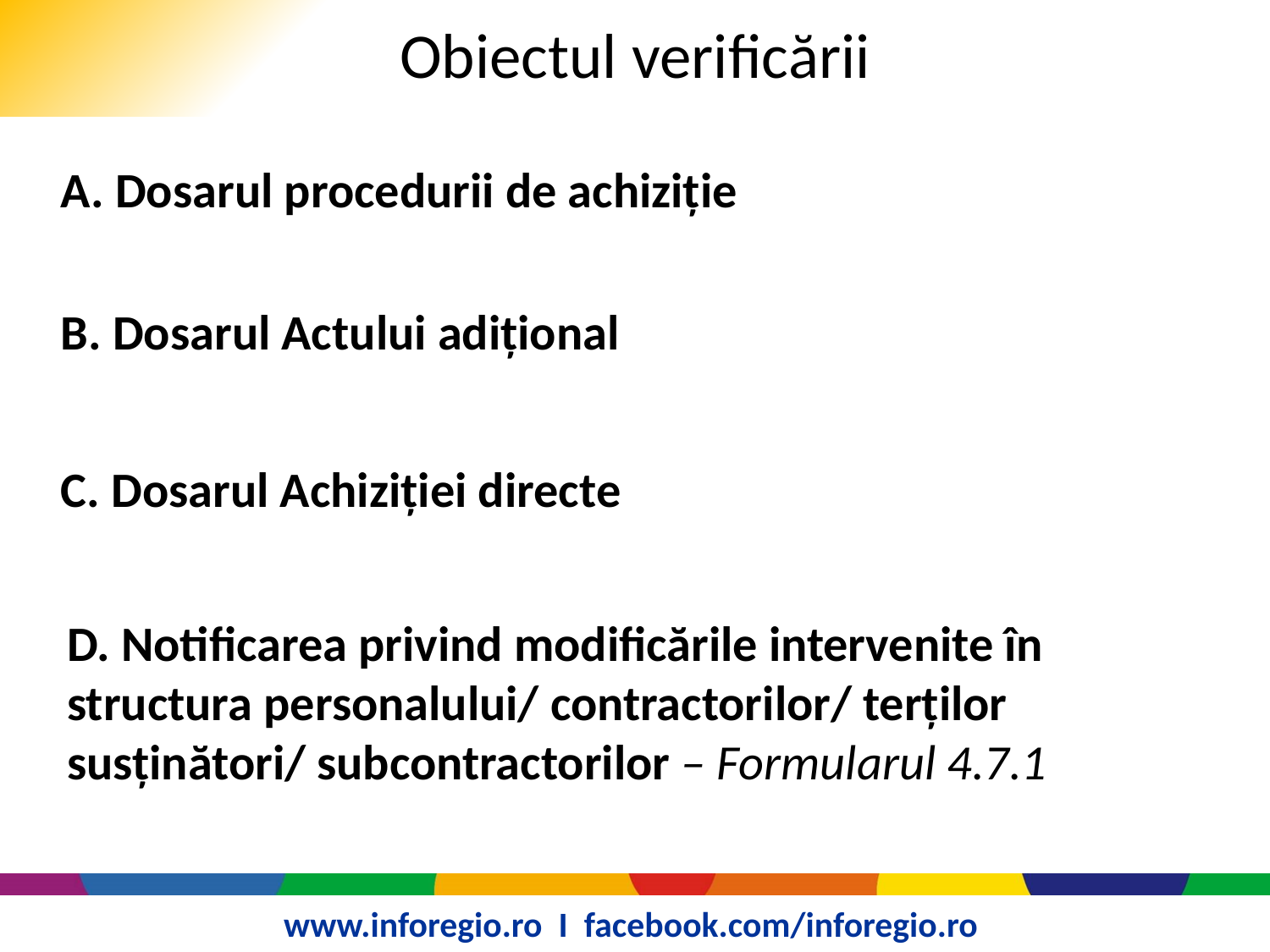

# Obiectul verificării
A. Dosarul procedurii de achiziție
B. Dosarul Actului adițional
C. Dosarul Achiziției directe

D. Notificarea privind modificările intervenite în structura personalului/ contractorilor/ terților susținători/ subcontractorilor – Formularul 4.7.1